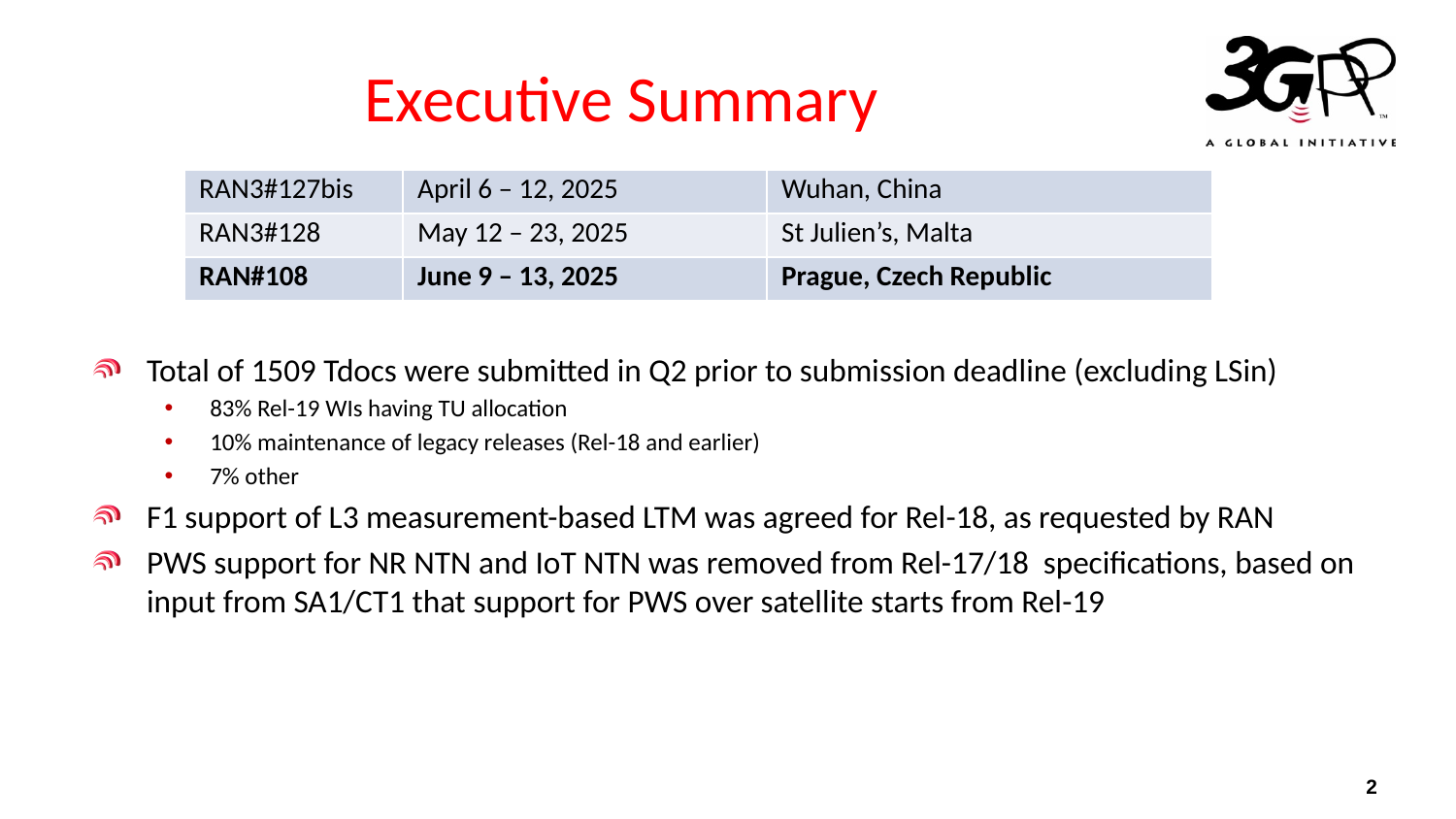

# Executive Summary
| RAN3#127bis | April 6 – 12, 2025 | Wuhan, China |
| --- | --- | --- |
| RAN3#128 | May 12 – 23, 2025 | St Julien’s, Malta |
| RAN#108 | June 9 – 13, 2025 | Prague, Czech Republic |
Total of 1509 Tdocs were submitted in Q2 prior to submission deadline (excluding LSin)
83% Rel-19 WIs having TU allocation
10% maintenance of legacy releases (Rel-18 and earlier)
7% other
F1 support of L3 measurement-based LTM was agreed for Rel-18, as requested by RAN
PWS support for NR NTN and IoT NTN was removed from Rel-17/18  specifications, based on input from SA1/CT1 that support for PWS over satellite starts from Rel-19